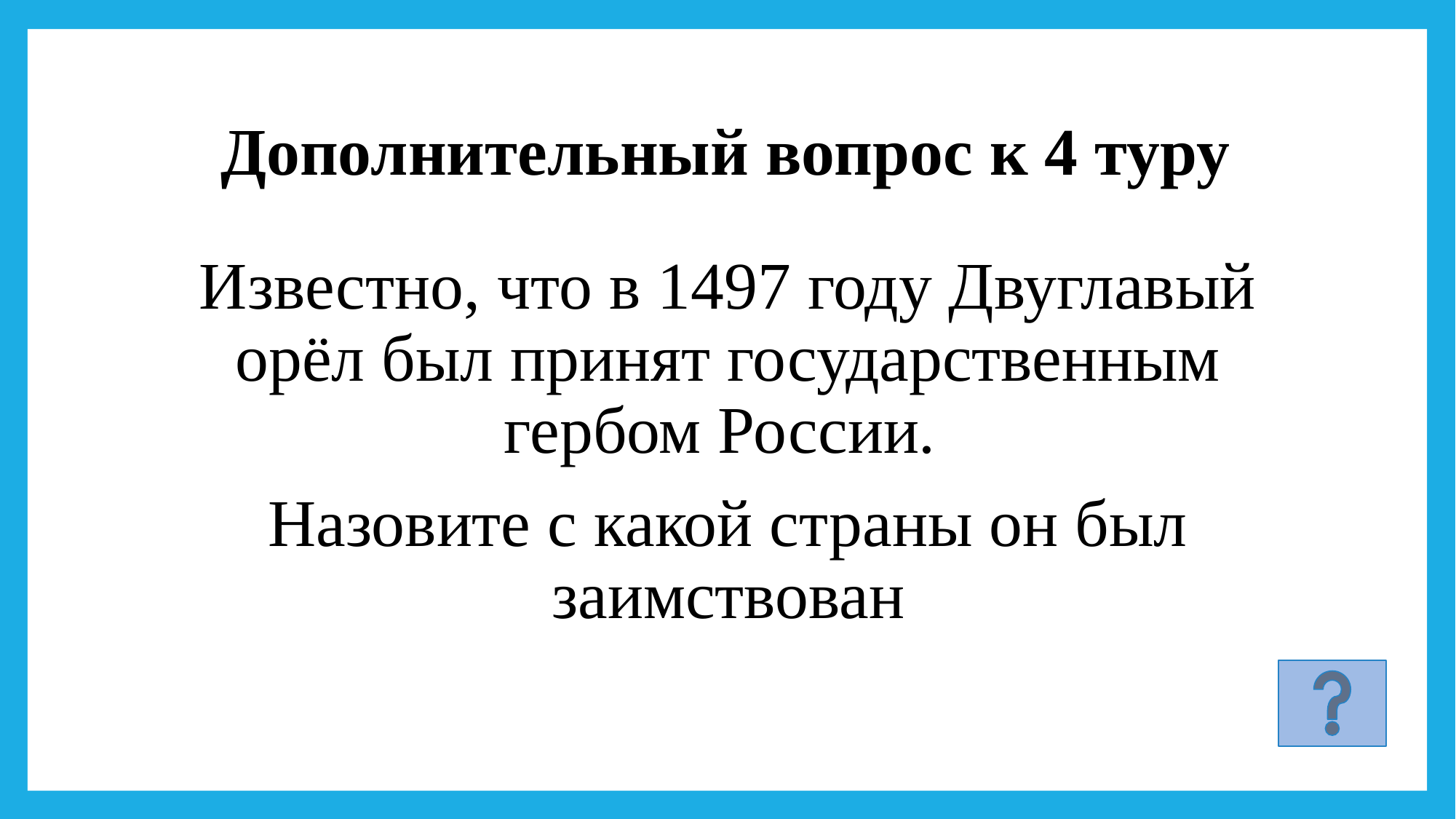

# Дополнительный вопрос к 4 туру
Известно, что в 1497 году Двуглавый орёл был принят государственным гербом России.
Назовите с какой страны он был заимствован